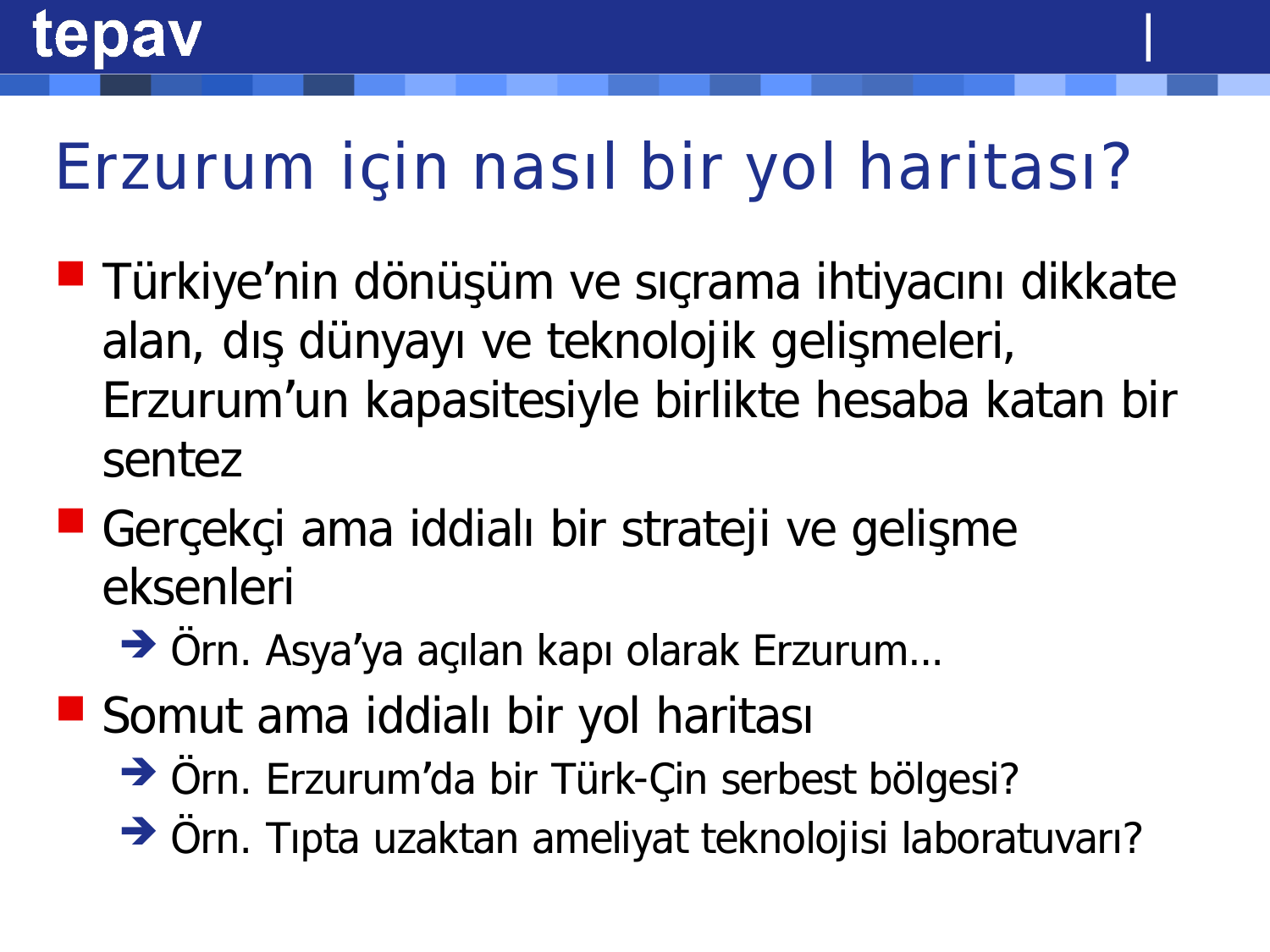

# Erzurum için nasıl bir yol haritası?
Türkiye’nin dönüşüm ve sıçrama ihtiyacını dikkate alan, dış dünyayı ve teknolojik gelişmeleri, Erzurum’un kapasitesiyle birlikte hesaba katan bir sentez
Gerçekçi ama iddialı bir strateji ve gelişme eksenleri
 Örn. Asya’ya açılan kapı olarak Erzurum…
Somut ama iddialı bir yol haritası
 Örn. Erzurum’da bir Türk-Çin serbest bölgesi?
 Örn. Tıpta uzaktan ameliyat teknolojisi laboratuvarı?